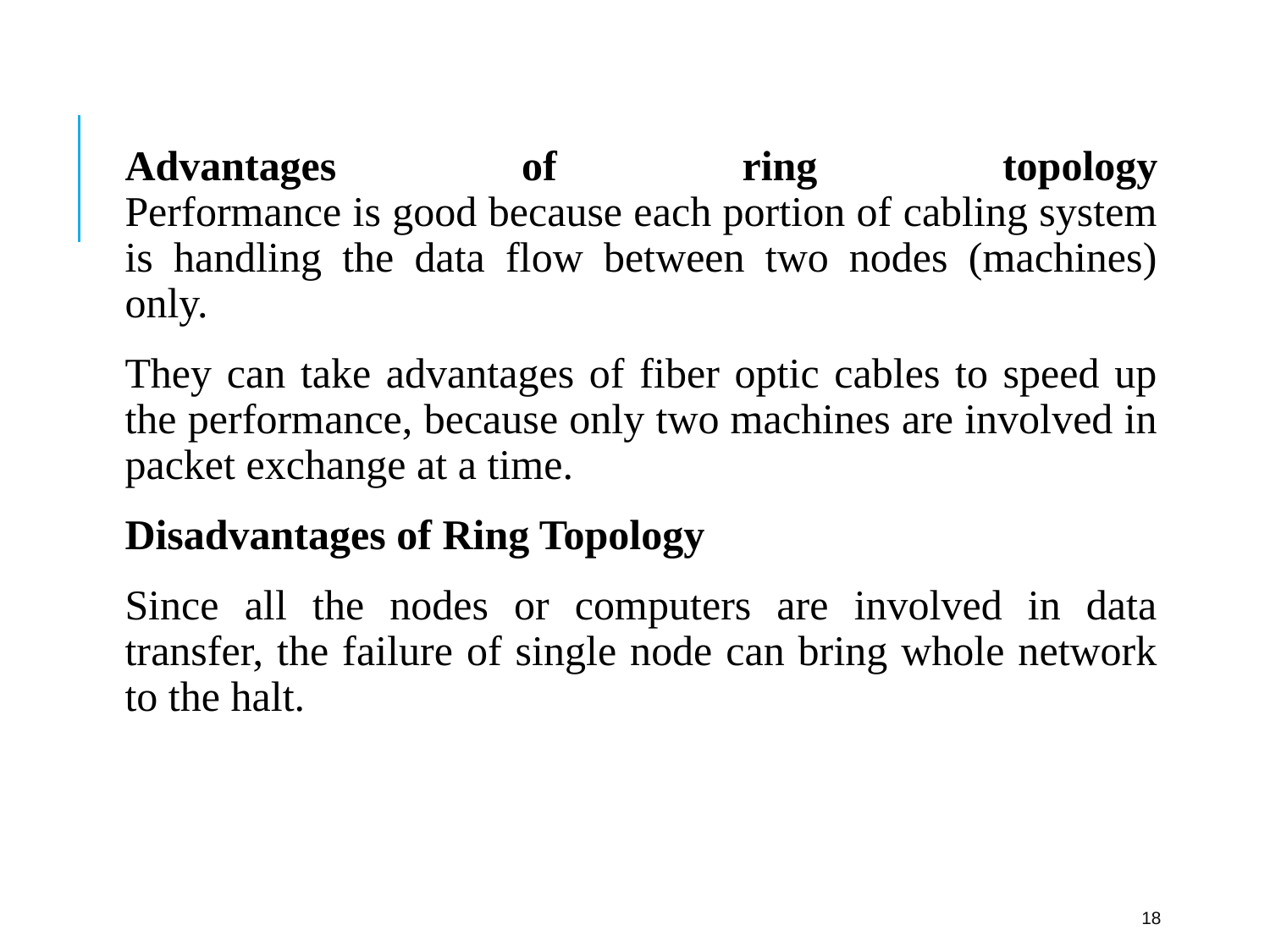

Advantages of ring topology
Performance is good because each portion of cabling system is handling the data flow between two nodes (machines) only.
They can take advantages of fiber optic cables to speed up the performance, because only two machines are involved in packet exchange at a time.
Disadvantages of Ring Topology
Since all the nodes or computers are involved in data transfer, the failure of single node can bring whole network to the halt.

18